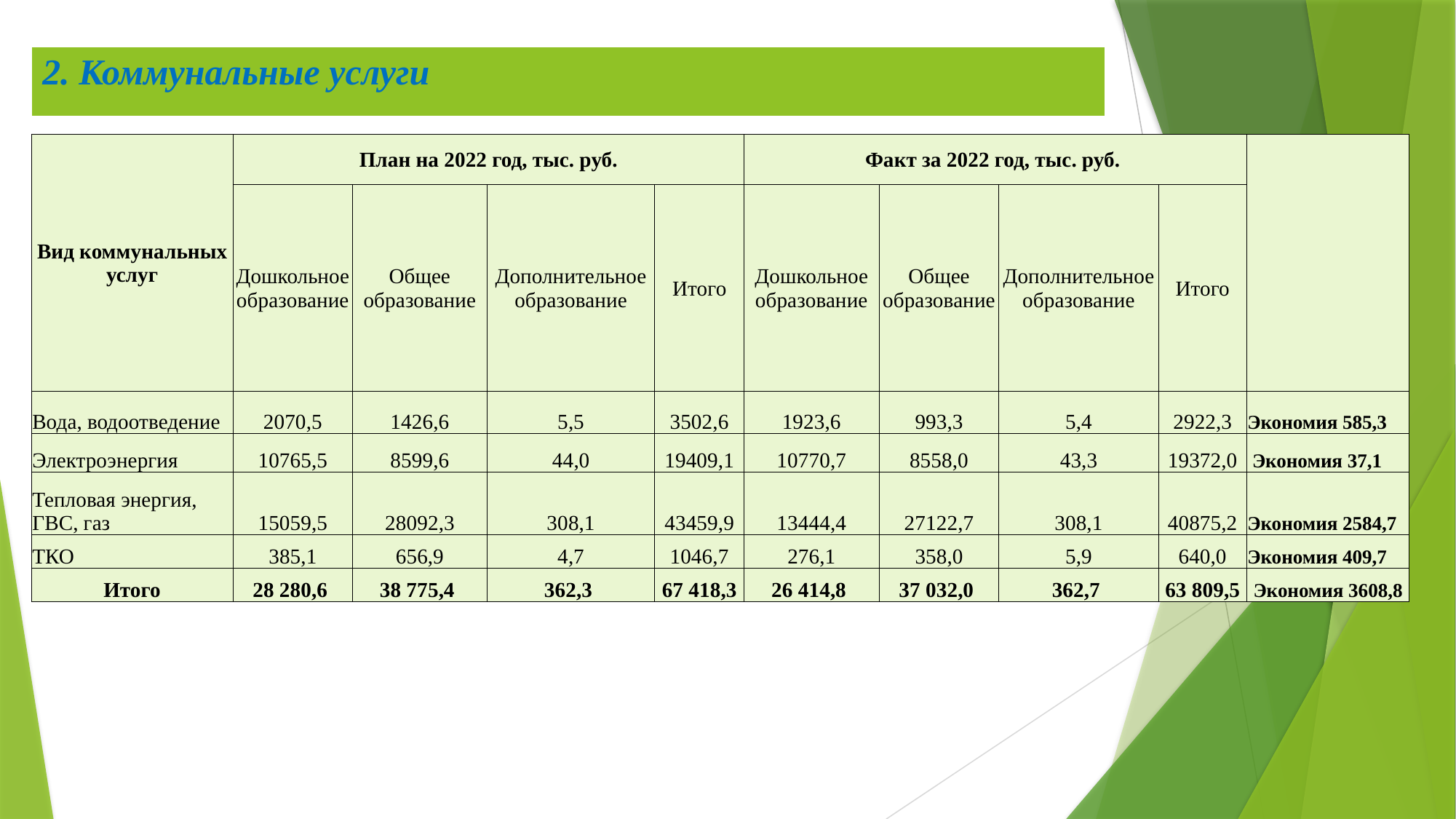

| 2. Коммунальные услуги |
| --- |
| Вид коммунальных услуг | План на 2022 год, тыс. руб. |  |  |  | Факт за 2022 год, тыс. руб. |  |  |  |  |
| --- | --- | --- | --- | --- | --- | --- | --- | --- | --- |
|  | Дошкольное образование | Общее образование | Дополнительное образование | Итого | Дошкольное образование | Общее образование | Дополнительное образование | Итого |  |
| Вода, водоотведение | 2070,5 | 1426,6 | 5,5 | 3502,6 | 1923,6 | 993,3 | 5,4 | 2922,3 | Экономия 585,3 |
| Электроэнергия | 10765,5 | 8599,6 | 44,0 | 19409,1 | 10770,7 | 8558,0 | 43,3 | 19372,0 | Экономия 37,1 |
| Тепловая энергия, ГВС, газ | 15059,5 | 28092,3 | 308,1 | 43459,9 | 13444,4 | 27122,7 | 308,1 | 40875,2 | Экономия 2584,7 |
| ТКО | 385,1 | 656,9 | 4,7 | 1046,7 | 276,1 | 358,0 | 5,9 | 640,0 | Экономия 409,7 |
| Итого | 28 280,6 | 38 775,4 | 362,3 | 67 418,3 | 26 414,8 | 37 032,0 | 362,7 | 63 809,5 | Экономия 3608,8 |